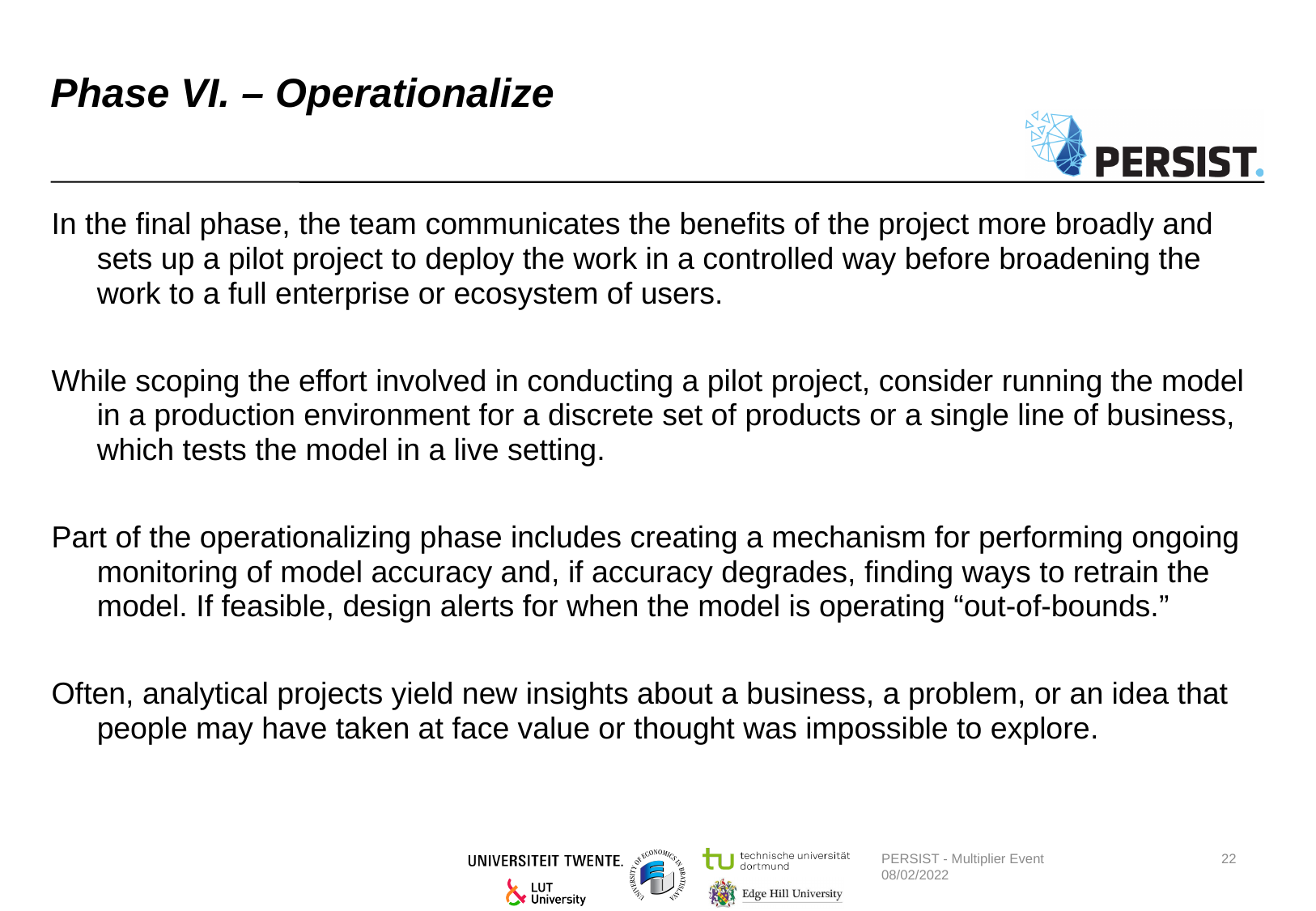

# Phase VI. – Operationalize
In the final phase, the team communicates the benefits of the project more broadly and sets up a pilot project to deploy the work in a controlled way before broadening the work to a full enterprise or ecosystem of users.

While scoping the effort involved in conducting a pilot project, consider running the model in a production environment for a discrete set of products or a single line of business, which tests the model in a live setting.

Part of the operationalizing phase includes creating a mechanism for performing ongoing monitoring of model accuracy and, if accuracy degrades, finding ways to retrain the model. If feasible, design alerts for when the model is operating “out-of-bounds.”

Often, analytical projects yield new insights about a business, a problem, or an idea that people may have taken at face value or thought was impossible to explore.